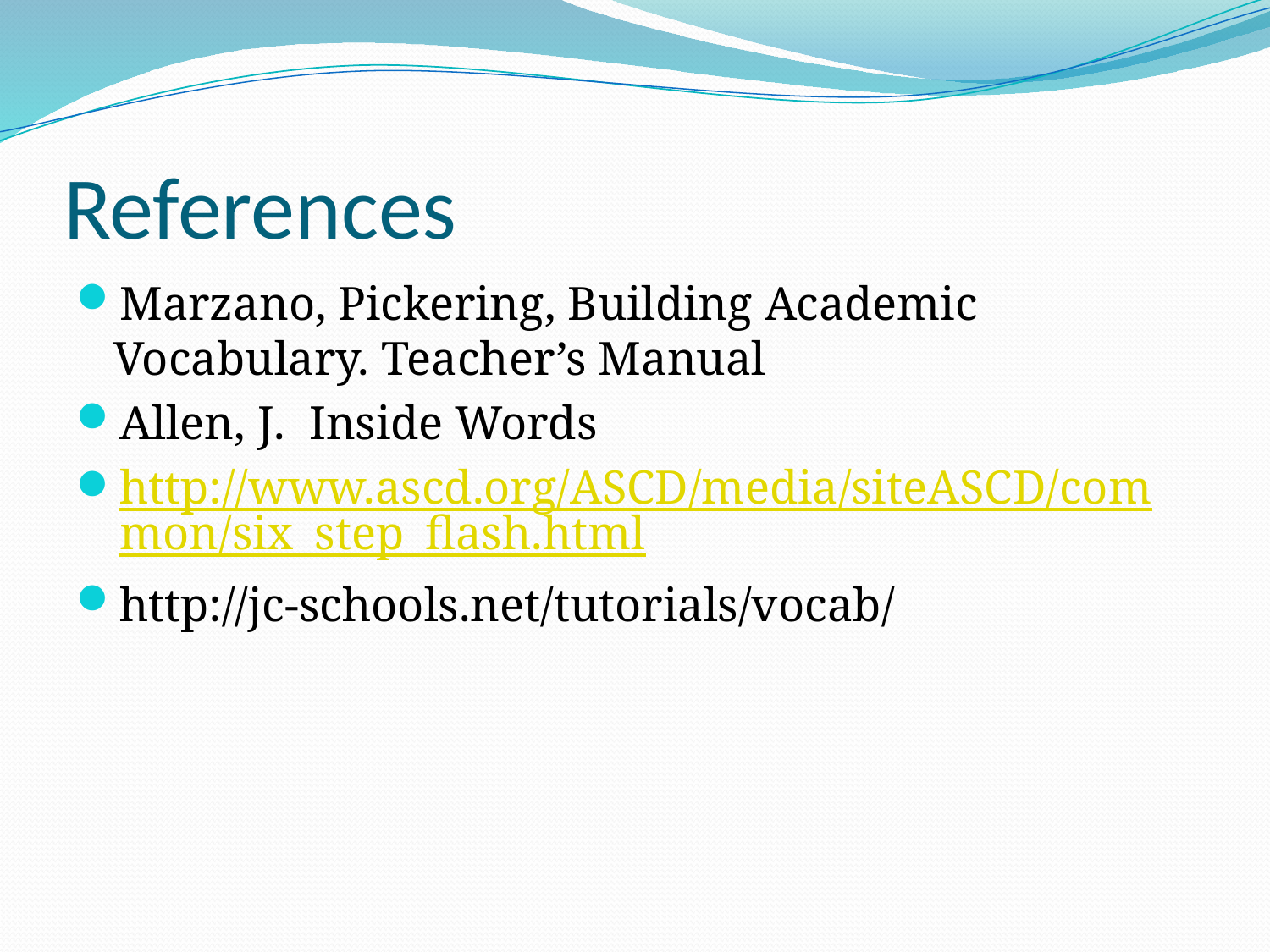

# References
Marzano, Pickering, Building Academic Vocabulary. Teacher’s Manual
Allen, J.  Inside Words
http://www.ascd.org/ASCD/media/siteASCD/common/six_step_flash.html
http://jc-schools.net/tutorials/vocab/